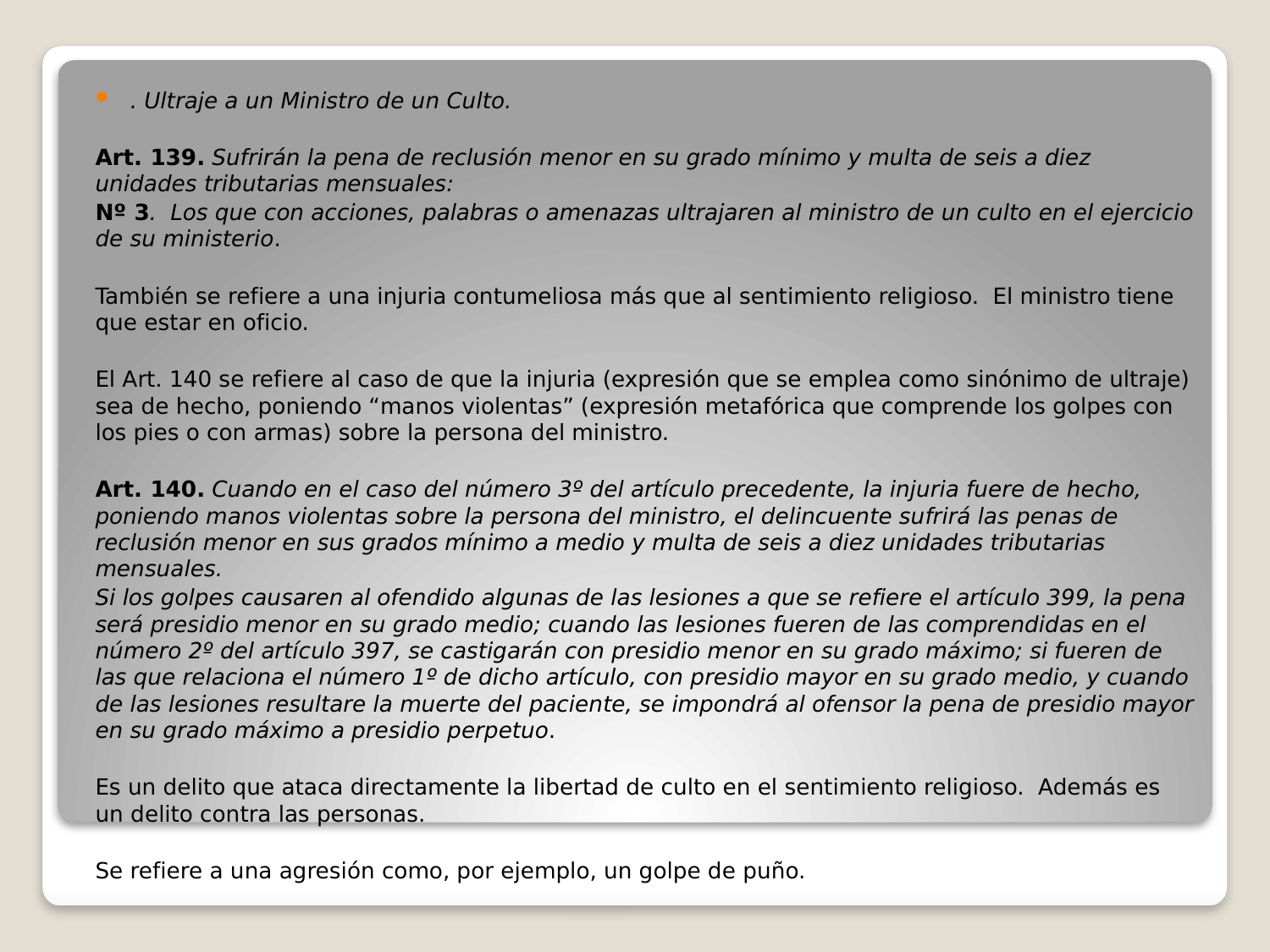

. Ultraje a un Ministro de un Culto.

Art. 139. Sufrirán la pena de reclusión menor en su grado mínimo y multa de seis a diez unidades tributarias mensuales:
Nº 3.  Los que con acciones, palabras o amenazas ultrajaren al ministro de un culto en el ejercicio de su ministerio.

También se refiere a una injuria contumeliosa más que al sentimiento religioso.  El ministro tiene que estar en oficio.

El Art. 140 se refiere al caso de que la injuria (expresión que se emplea como sinónimo de ultraje) sea de hecho, poniendo “manos violentas” (expresión metafórica que comprende los golpes con los pies o con armas) sobre la persona del ministro.

Art. 140. Cuando en el caso del número 3º del artículo precedente, la injuria fuere de hecho, poniendo manos violentas sobre la persona del ministro, el delincuente sufrirá las penas de reclusión menor en sus grados mínimo a medio y multa de seis a diez unidades tributarias mensuales.
Si los golpes causaren al ofendido algunas de las lesiones a que se refiere el artículo 399, la pena será presidio menor en su grado medio; cuando las lesiones fueren de las comprendidas en el número 2º del artículo 397, se castigarán con presidio menor en su grado máximo; si fueren de las que relaciona el número 1º de dicho artículo, con presidio mayor en su grado medio, y cuando de las lesiones resultare la muerte del paciente, se impondrá al ofensor la pena de presidio mayor en su grado máximo a presidio perpetuo.

Es un delito que ataca directamente la libertad de culto en el sentimiento religioso.  Además es un delito contra las personas.

Se refiere a una agresión como, por ejemplo, un golpe de puño.

#